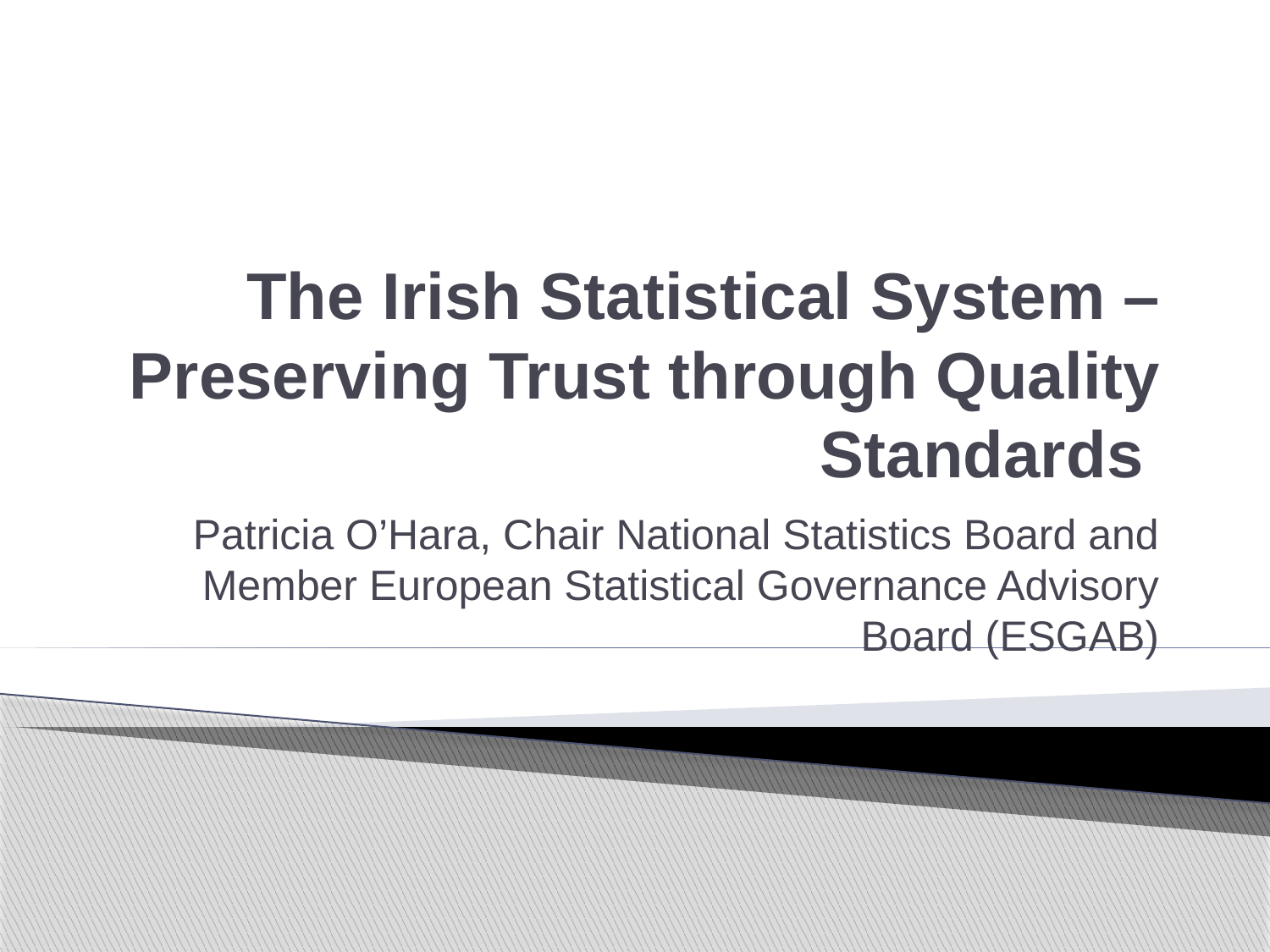

# The Irish Statistical System – Preserving Trust through Quality Standards
Patricia O’Hara, Chair National Statistics Board and Member European Statistical Governance Advisory Board (ESGAB)